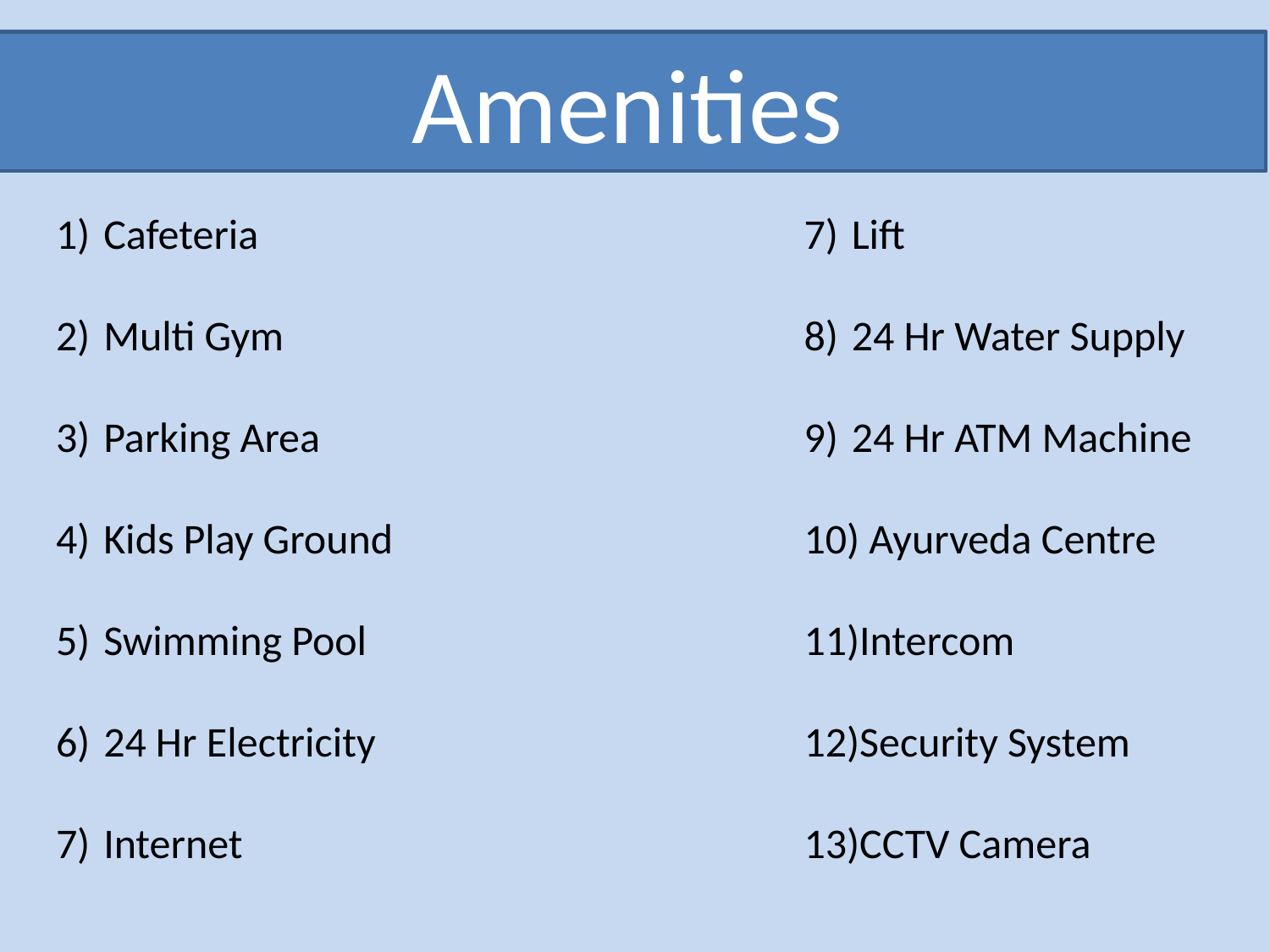

Amenities
Cafeteria

Multi Gym

Parking Area

Kids Play Ground

Swimming Pool

24 Hr Electricity

Internet

Lift

24 Hr Water Supply

24 Hr ATM Machine

 Ayurveda Centre

Intercom

Security System

CCTV Camera